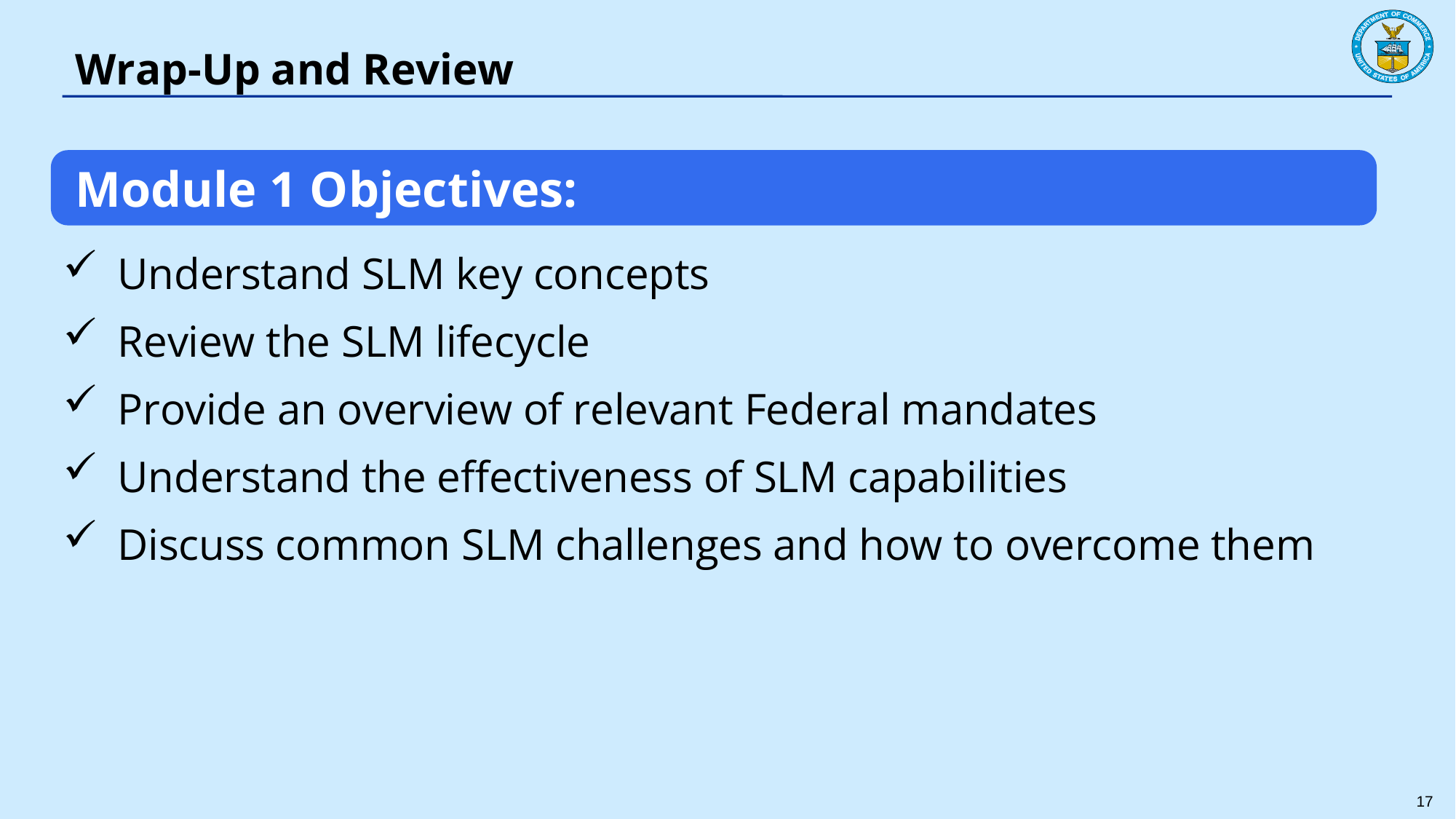

# Wrap-Up and Review
Module 1 Objectives:
Understand SLM key concepts
Review the SLM lifecycle
Provide an overview of relevant Federal mandates
Understand the effectiveness of SLM capabilities
Discuss common SLM challenges and how to overcome them